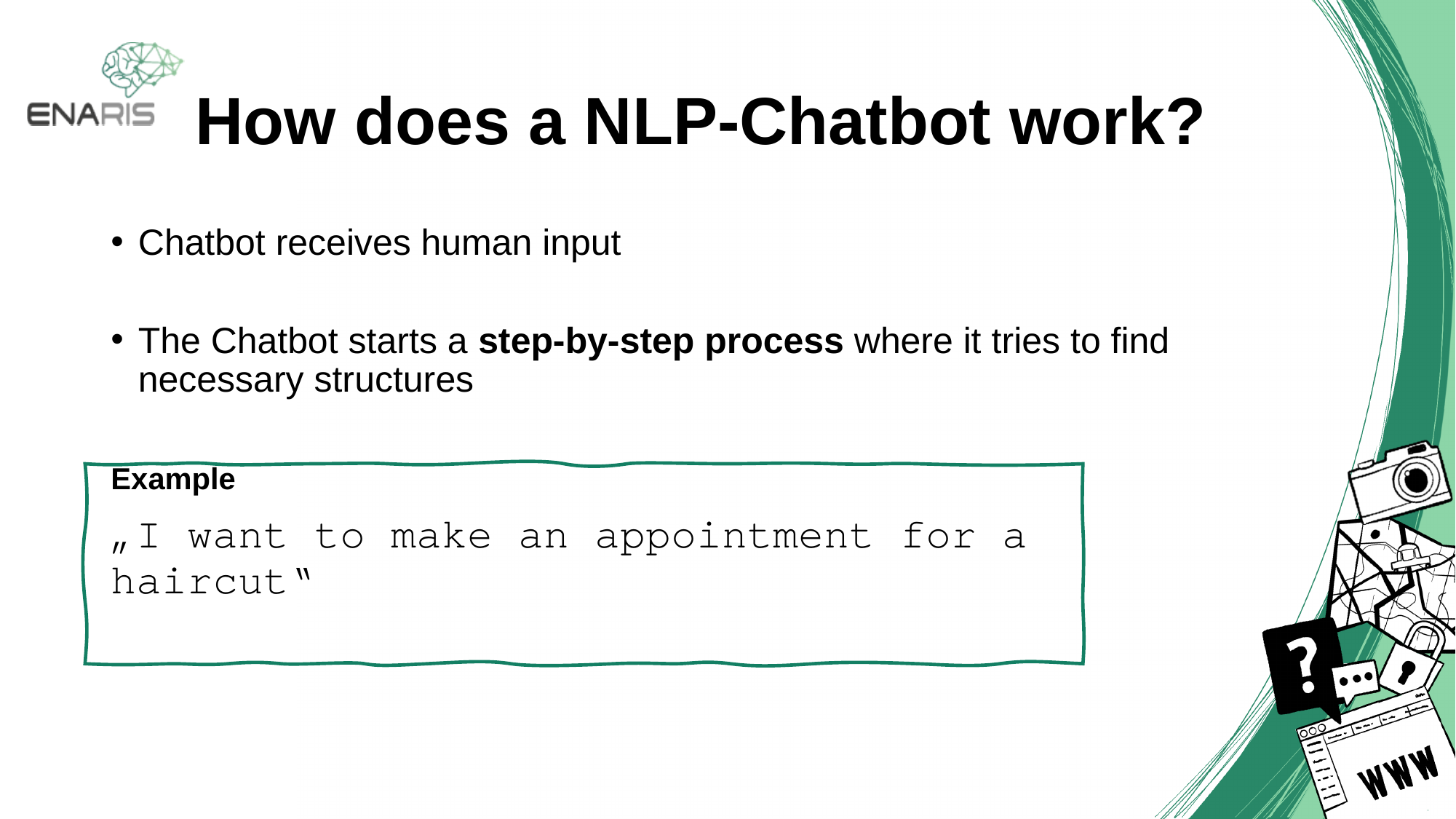

# How does a NLP-Chatbot work?
Chatbot receives human input
The Chatbot starts a step-by-step process where it tries to find necessary structures

Example
„I want to make an appointment for a haircut“